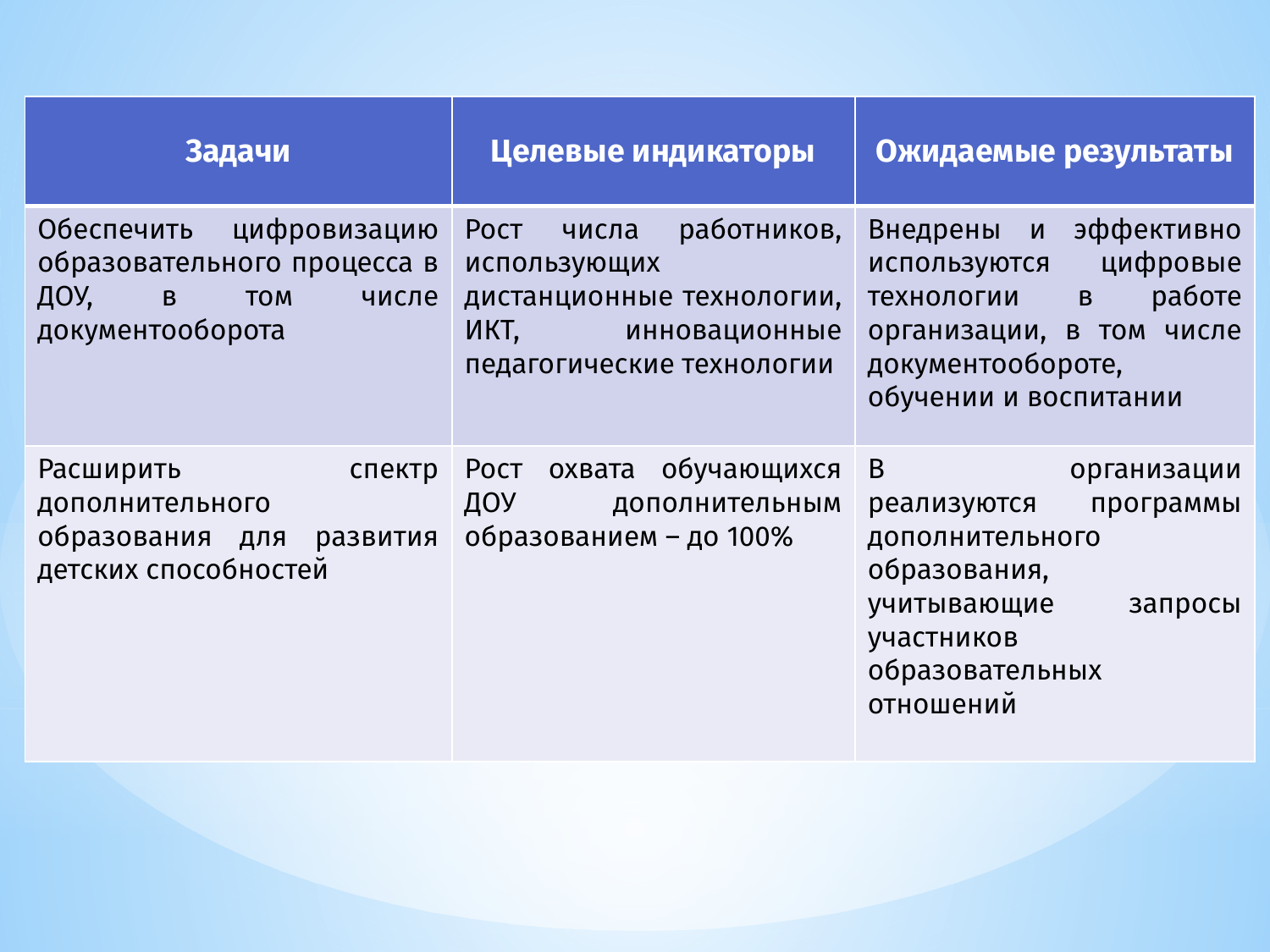

| Задачи | Целевые индикаторы | Ожидаемые результаты |
| --- | --- | --- |
| Обеспечить цифровизацию образовательного процесса в ДОУ, в том числе документооборота | Рост числа работников, использующих дистанционные технологии, ИКТ, инновационные педагогические технологии | Внедрены и эффективно используются цифровые технологии в работе организации, в том числе документообороте, обучении и воспитании |
| Расширить спектр дополнительного образования для развития детских способностей | Рост охвата обучающихся ДОУ дополнительным образованием – до 100% | В организации реализуются программы дополнительного образования, учитывающие запросы участников образовательных отношений |